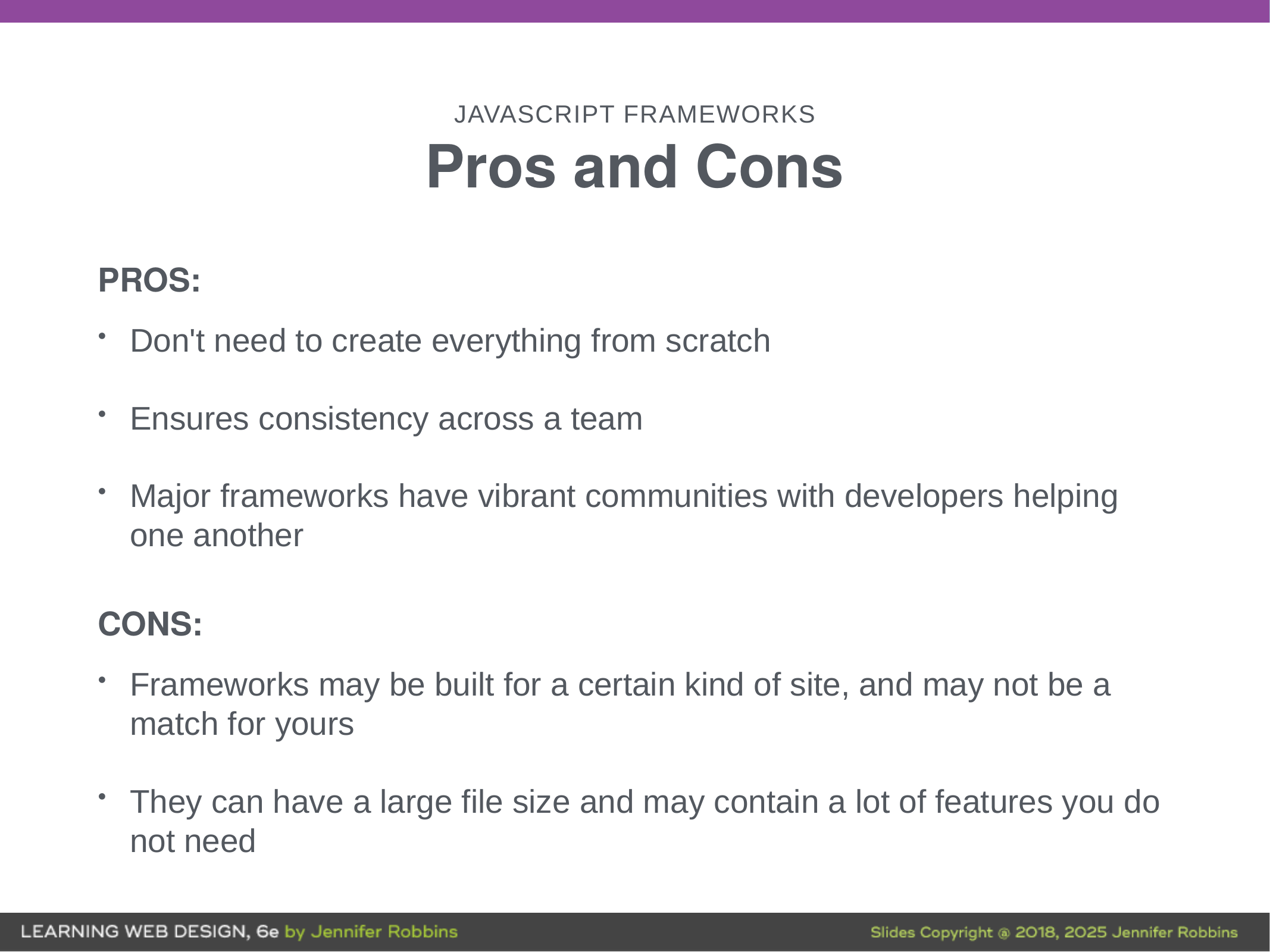

# JAVASCRIPT FRAMEWORKS
Pros and Cons
PROS:
Don't need to create everything from scratch
Ensures consistency across a team
Major frameworks have vibrant communities with developers helping one another
CONS:
Frameworks may be built for a certain kind of site, and may not be a match for yours
They can have a large file size and may contain a lot of features you do not need